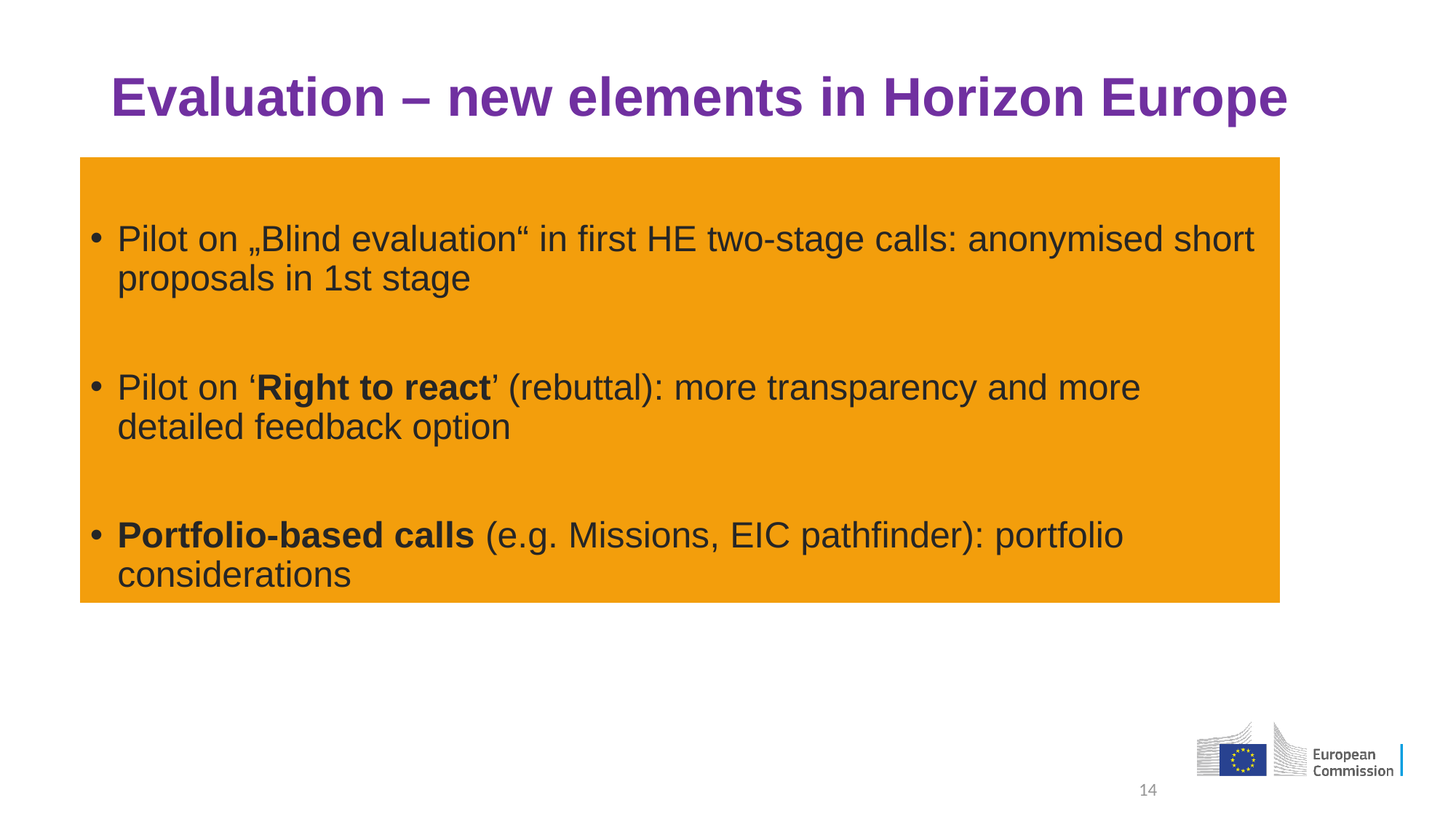

# Evaluation – new elements in Horizon Europe

Pilot on „Blind evaluation“ in first HE two-stage calls: anonymised short proposals in 1st stage

Pilot on ‘Right to react’ (rebuttal): more transparency and more detailed feedback option

Portfolio-based calls (e.g. Missions, EIC pathfinder): portfolio considerations

14